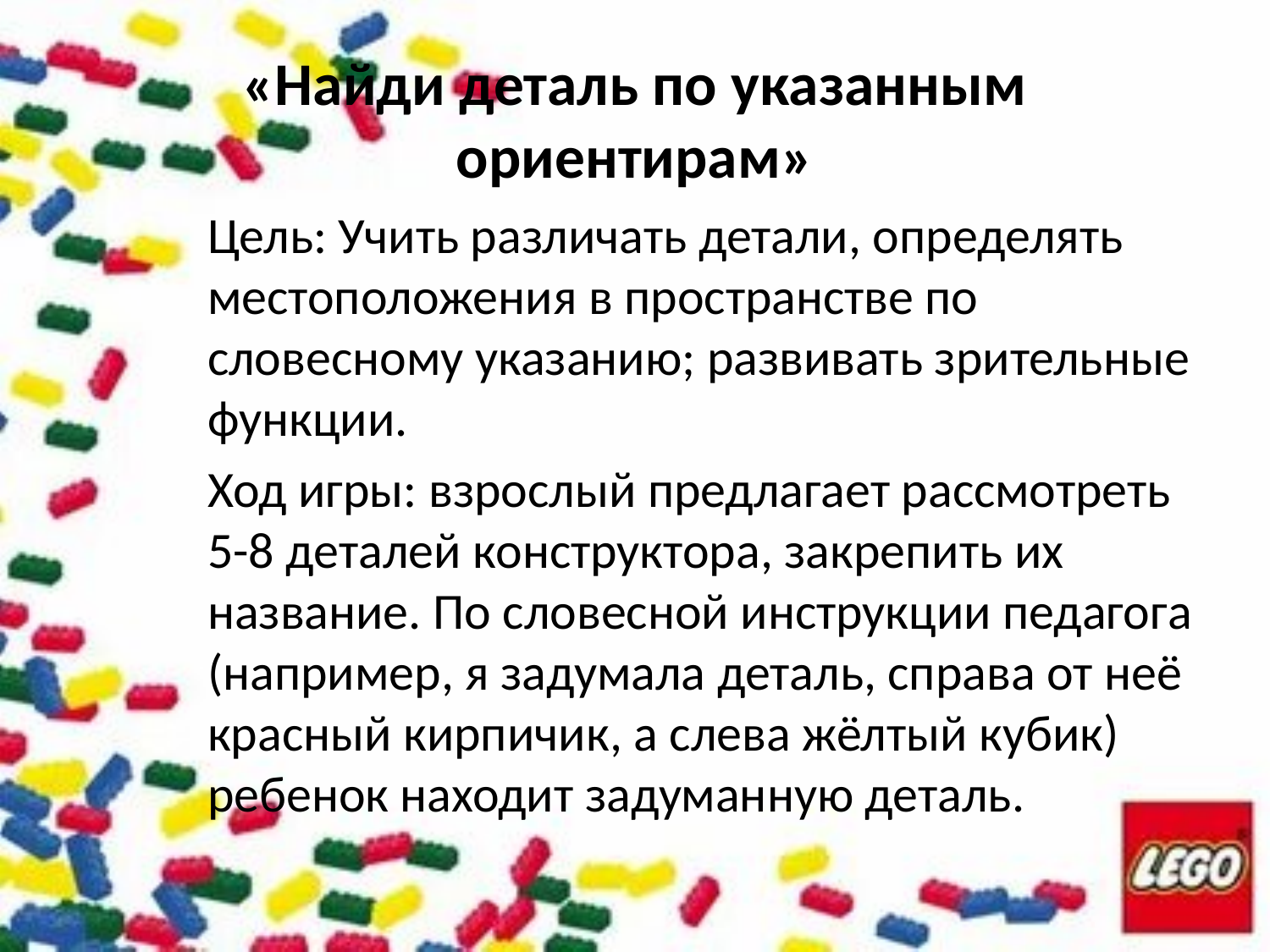

# «Найди деталь по указанным ориентирам»
Цель: Учить различать детали, определять местоположения в пространстве по словесному указанию; развивать зрительные функции.
Ход игры: взрослый предлагает рассмотреть 5-8 деталей конструктора, закрепить их название. По словесной инструкции педагога (например, я задумала деталь, справа от неё красный кирпичик, а слева жёлтый кубик) ребенок находит задуманную деталь.